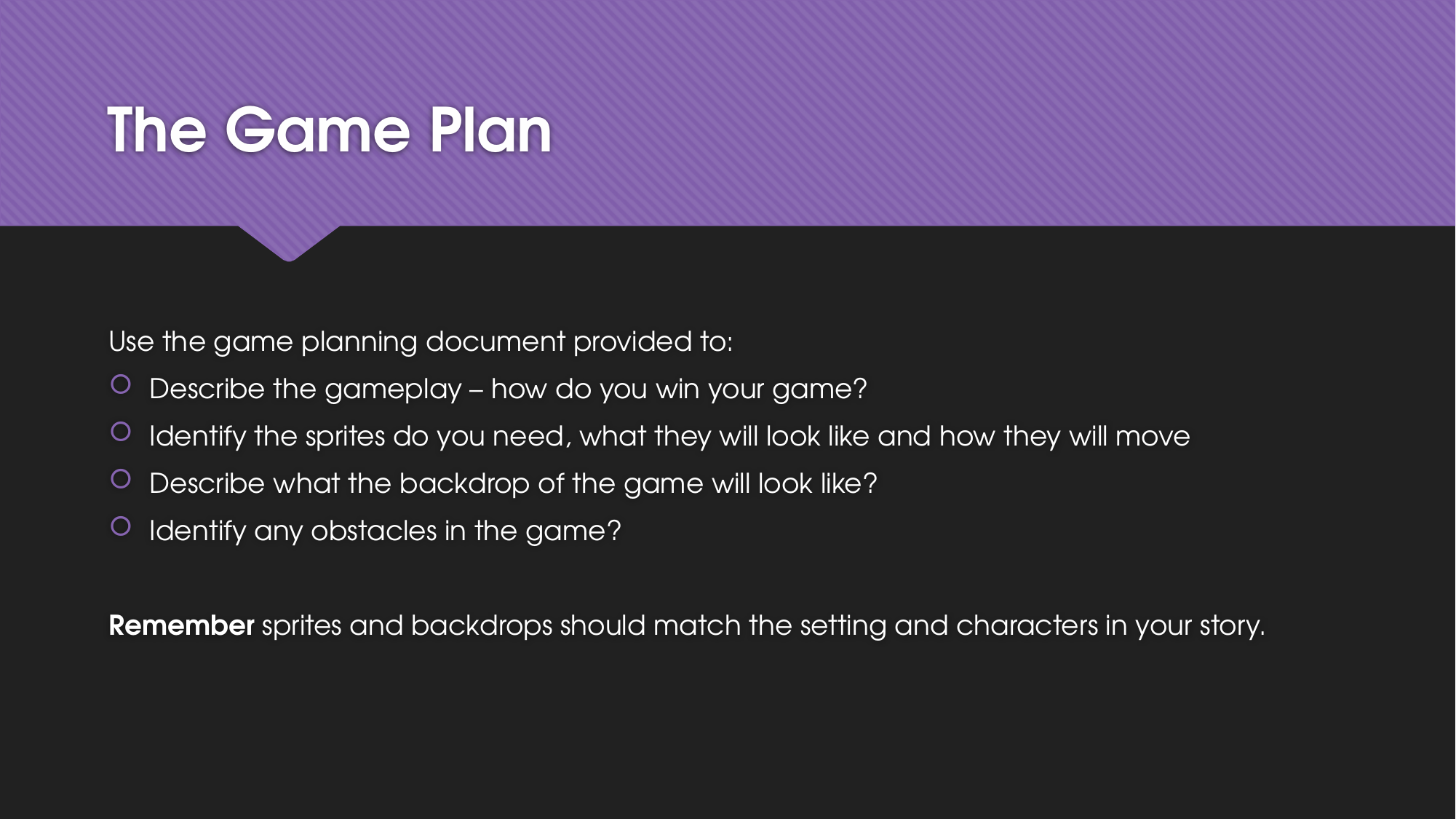

# The Game Plan
Use the game planning document provided to:
Describe the gameplay – how do you win your game?
Identify the sprites do you need, what they will look like and how they will move
Describe what the backdrop of the game will look like?
Identify any obstacles in the game?

Remember sprites and backdrops should match the setting and characters in your story.